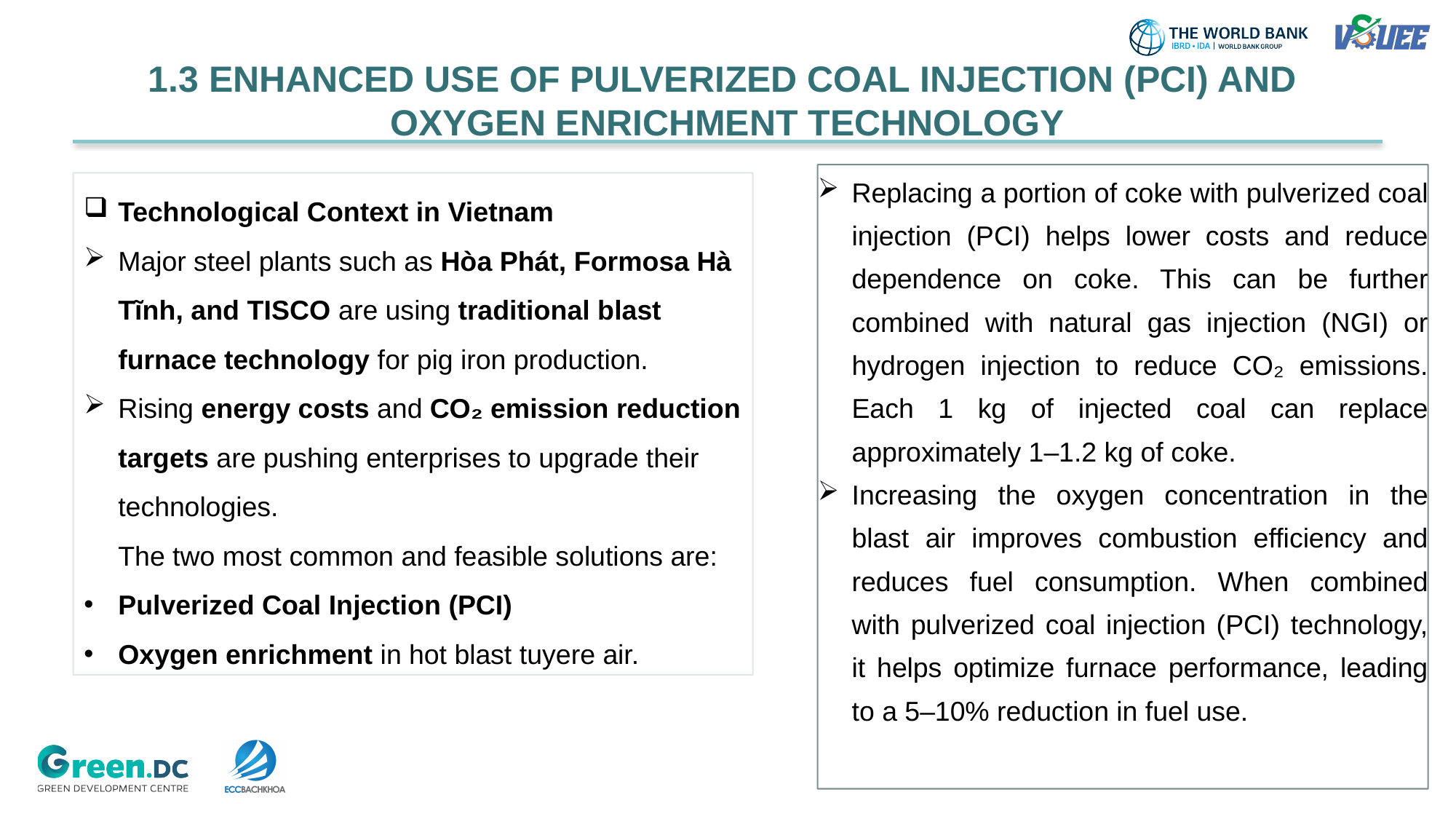

1.3 ENHANCED USE OF PULVERIZED COAL INJECTION (PCI) AND
OXYGEN ENRICHMENT TECHNOLOGY
Replacing a portion of coke with pulverized coal injection (PCI) helps lower costs and reduce dependence on coke. This can be further combined with natural gas injection (NGI) or hydrogen injection to reduce CO₂ emissions. Each 1 kg of injected coal can replace approximately 1–1.2 kg of coke.
Increasing the oxygen concentration in the blast air improves combustion efficiency and reduces fuel consumption. When combined with pulverized coal injection (PCI) technology, it helps optimize furnace performance, leading to a 5–10% reduction in fuel use.

Technological Context in Vietnam
Major steel plants such as Hòa Phát, Formosa Hà Tĩnh, and TISCO are using traditional blast furnace technology for pig iron production.
Rising energy costs and CO₂ emission reduction targets are pushing enterprises to upgrade their technologies.
The two most common and feasible solutions are:
Pulverized Coal Injection (PCI)
Oxygen enrichment in hot blast tuyere air.